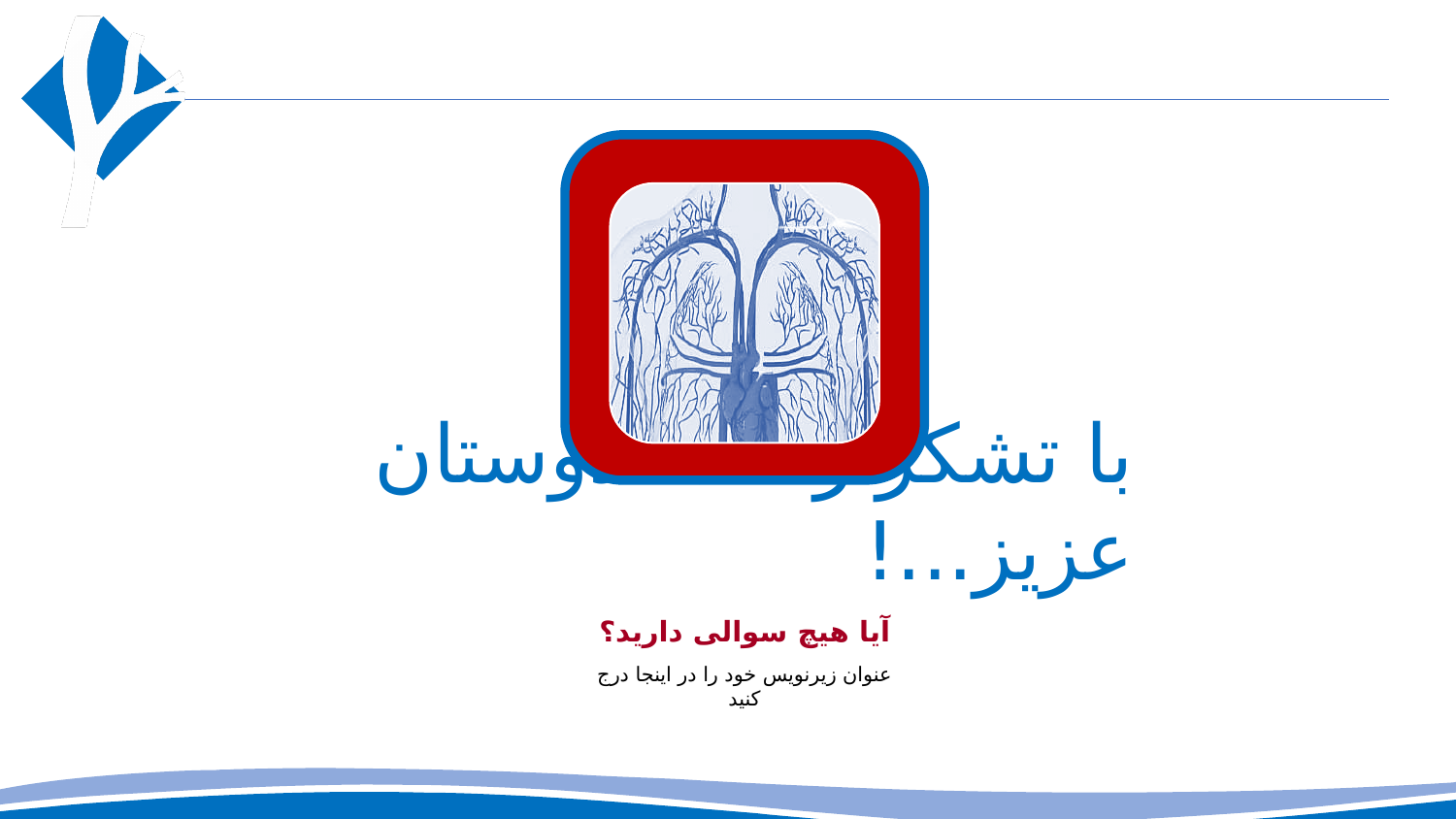

# با تشکراز شما دوستان عزیز...!
آیا هیچ سوالی دارید؟
عنوان زیرنویس خود را در اینجا درج کنید